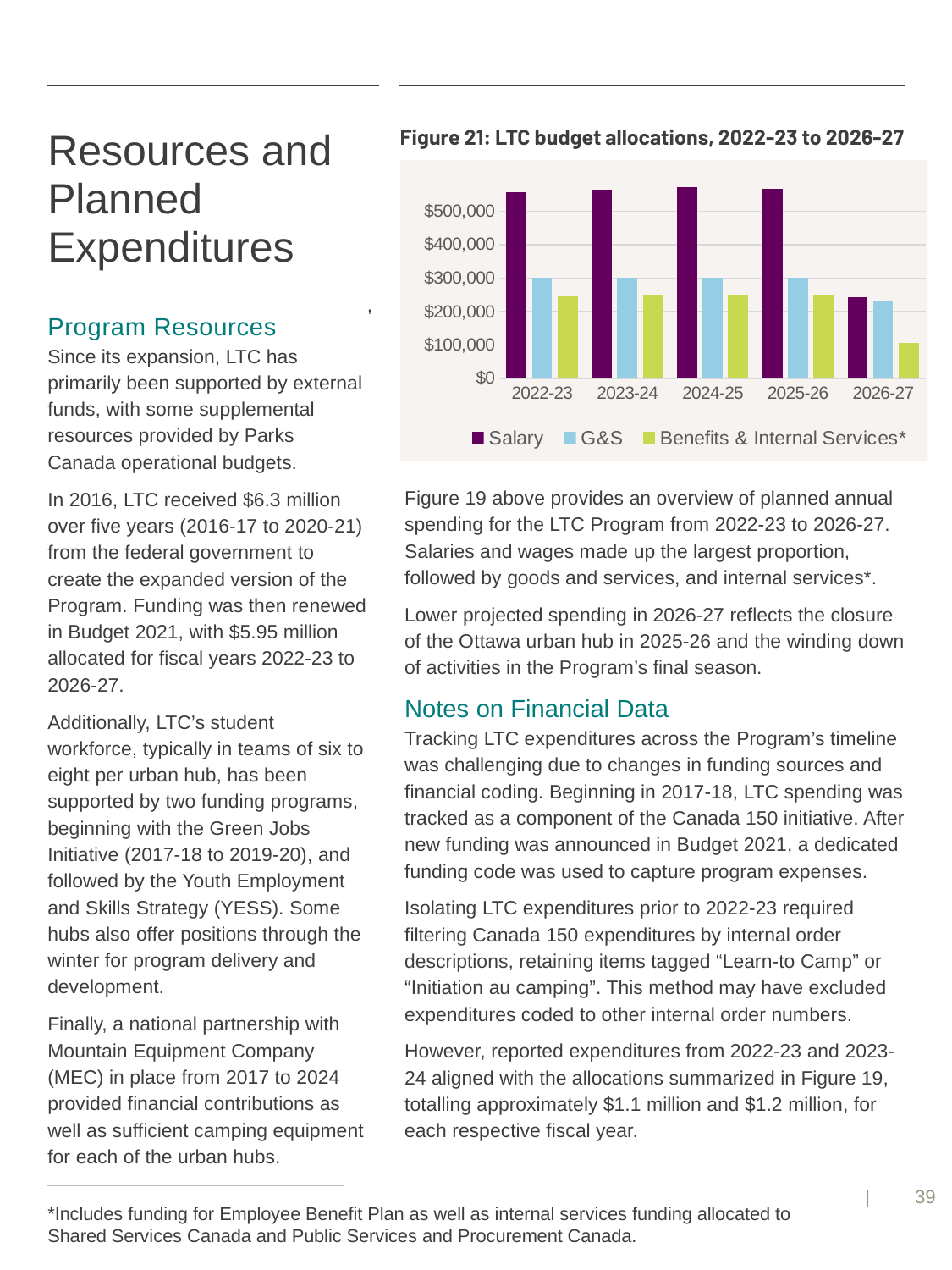

Figure 21: LTC budget allocations, 2022-23 to 2026-27
# Resources and Planned Expenditures

### Chart

| Category | Salary | G&S | Benefits & Internal Services* |
|---|---|---|---|
| 2022-23 | 557200.0 | 301500.0 | 245168.0 |
| 2023-24 | 563900.0 | 301500.0 | 248116.0 |
| 2024-25 | 571200.0 | 301500.0 | 251328.0 |
| 2025-26 | 566800.0 | 301005.0 | 249392.0 |
| 2026-27 | 241300.0 | 233500.0 | 106172.0 |
,
Program Resources
Since its expansion, LTC has primarily been supported by external funds, with some supplemental resources provided by Parks Canada operational budgets.
In 2016, LTC received $6.3 million over five years (2016-17 to 2020-21) from the federal government to create the expanded version of the Program. Funding was then renewed in Budget 2021, with $5.95 million allocated for fiscal years 2022-23 to 2026-27.
Additionally, LTC’s student workforce, typically in teams of six to eight per urban hub, has been supported by two funding programs, beginning with the Green Jobs Initiative (2017-18 to 2019-20), and followed by the Youth Employment and Skills Strategy (YESS). Some hubs also offer positions through the winter for program delivery and development.
Finally, a national partnership with Mountain Equipment Company (MEC) in place from 2017 to 2024 provided financial contributions as well as sufficient camping equipment for each of the urban hubs.

Figure 19 above provides an overview of planned annual spending for the LTC Program from 2022-23 to 2026-27. Salaries and wages made up the largest proportion, followed by goods and services, and internal services*.
Lower projected spending in 2026-27 reflects the closure of the Ottawa urban hub in 2025-26 and the winding down of activities in the Program’s final season.
Notes on Financial Data
Tracking LTC expenditures across the Program’s timeline was challenging due to changes in funding sources and financial coding. Beginning in 2017-18, LTC spending was tracked as a component of the Canada 150 initiative. After new funding was announced in Budget 2021, a dedicated funding code was used to capture program expenses.
Isolating LTC expenditures prior to 2022-23 required filtering Canada 150 expenditures by internal order descriptions, retaining items tagged “Learn-to Camp” or “Initiation au camping”. This method may have excluded expenditures coded to other internal order numbers.
However, reported expenditures from 2022-23 and 2023-24 aligned with the allocations summarized in Figure 19, totalling approximately $1.1 million and $1.2 million, for each respective fiscal year.
*Includes funding for Employee Benefit Plan as well as internal services funding allocated to Shared Services Canada and Public Services and Procurement Canada.